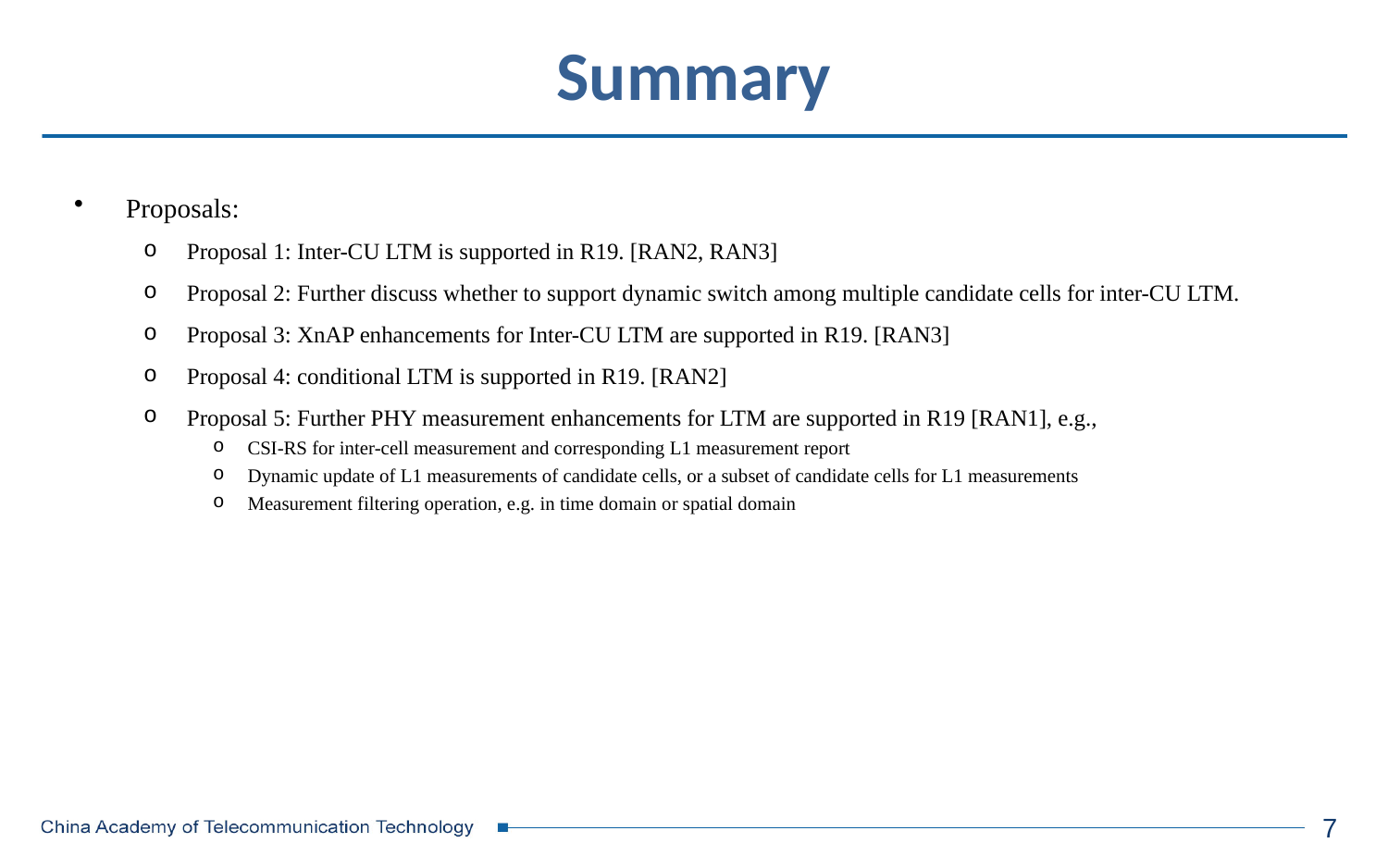

# Summary

Proposals:
Proposal 1: Inter-CU LTM is supported in R19. [RAN2, RAN3]
Proposal 2: Further discuss whether to support dynamic switch among multiple candidate cells for inter-CU LTM.
Proposal 3: XnAP enhancements for Inter-CU LTM are supported in R19. [RAN3]
Proposal 4: conditional LTM is supported in R19. [RAN2]
Proposal 5: Further PHY measurement enhancements for LTM are supported in R19 [RAN1], e.g.,
CSI-RS for inter-cell measurement and corresponding L1 measurement report
Dynamic update of L1 measurements of candidate cells, or a subset of candidate cells for L1 measurements
Measurement filtering operation, e.g. in time domain or spatial domain

7